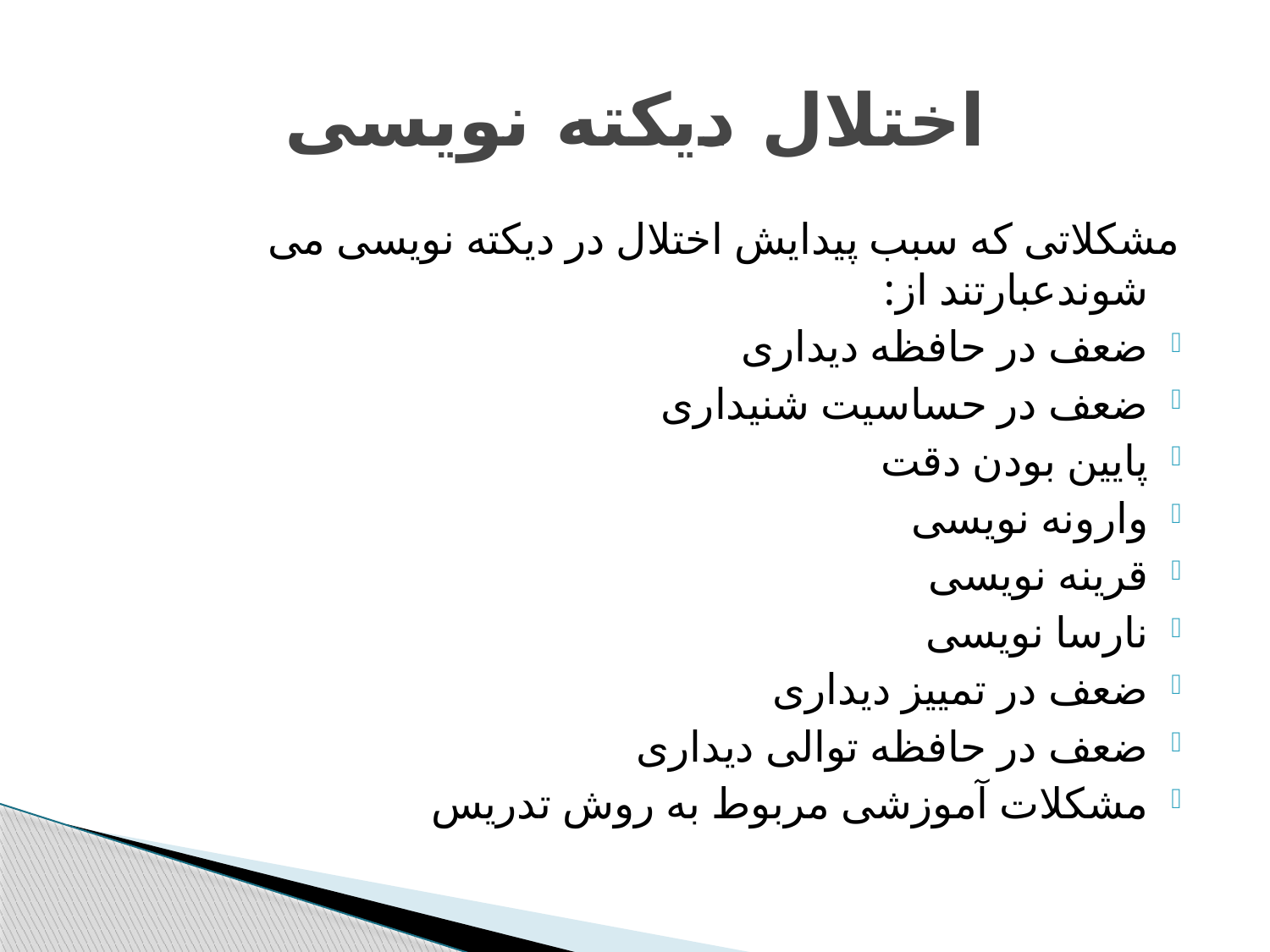

# اختلال دیکته نویسی
مشکلاتی که سبب پیدایش اختلال در دیکته نویسی می شوندعبارتند از:
ضعف در حافظه دیداری
ضعف در حساسیت شنیداری
پایین بودن دقت
وارونه نویسی
قرینه نویسی
نارسا نویسی
ضعف در تمییز دیداری
ضعف در حافظه توالی دیداری
مشکلات آموزشی مربوط به روش تدریس